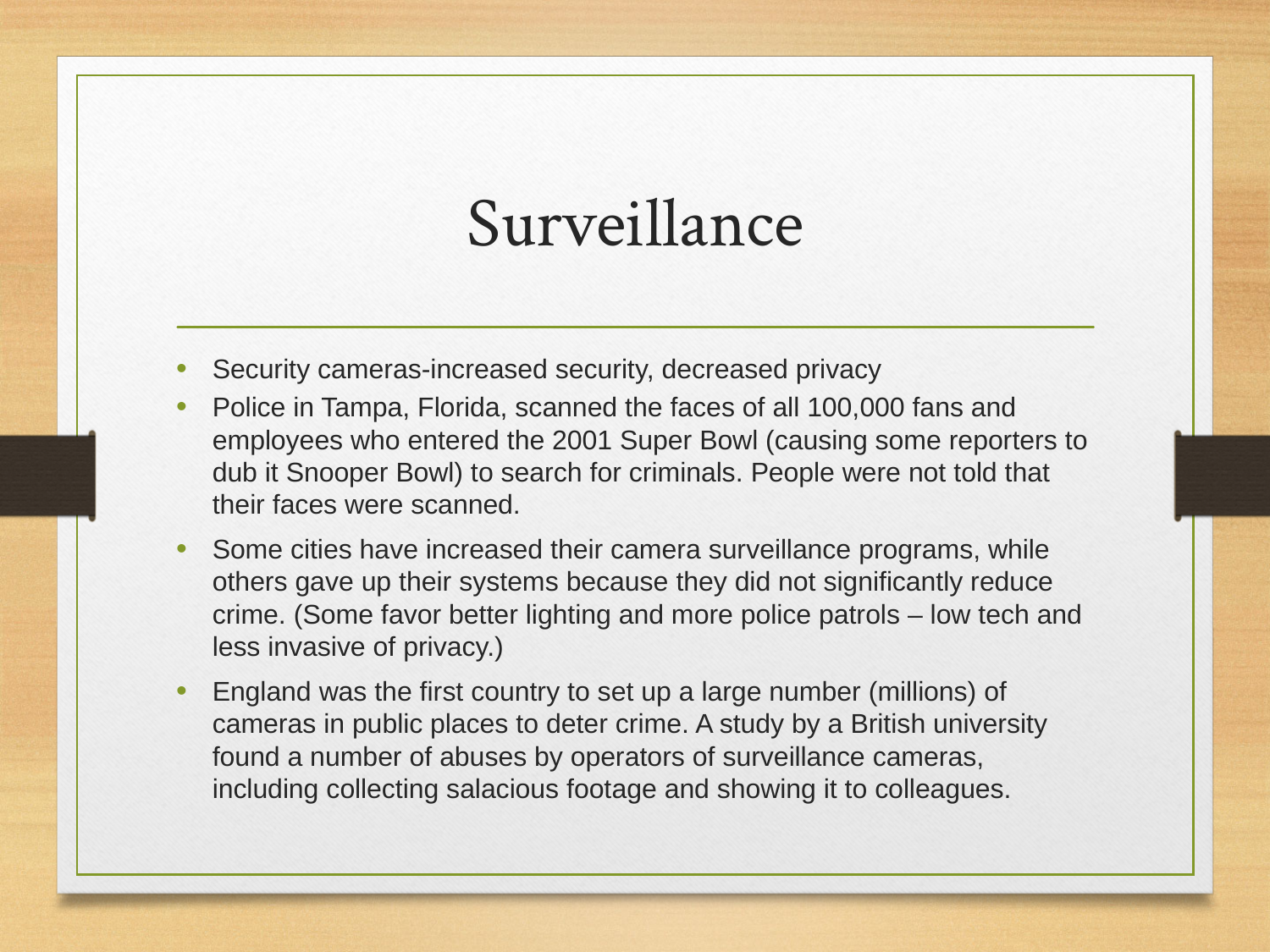

# Surveillance
Security cameras-increased security, decreased privacy
Police in Tampa, Florida, scanned the faces of all 100,000 fans and employees who entered the 2001 Super Bowl (causing some reporters to dub it Snooper Bowl) to search for criminals. People were not told that their faces were scanned.
Some cities have increased their camera surveillance programs, while others gave up their systems because they did not significantly reduce crime. (Some favor better lighting and more police patrols – low tech and less invasive of privacy.)
England was the first country to set up a large number (millions) of cameras in public places to deter crime. A study by a British university found a number of abuses by operators of surveillance cameras, including collecting salacious footage and showing it to colleagues.